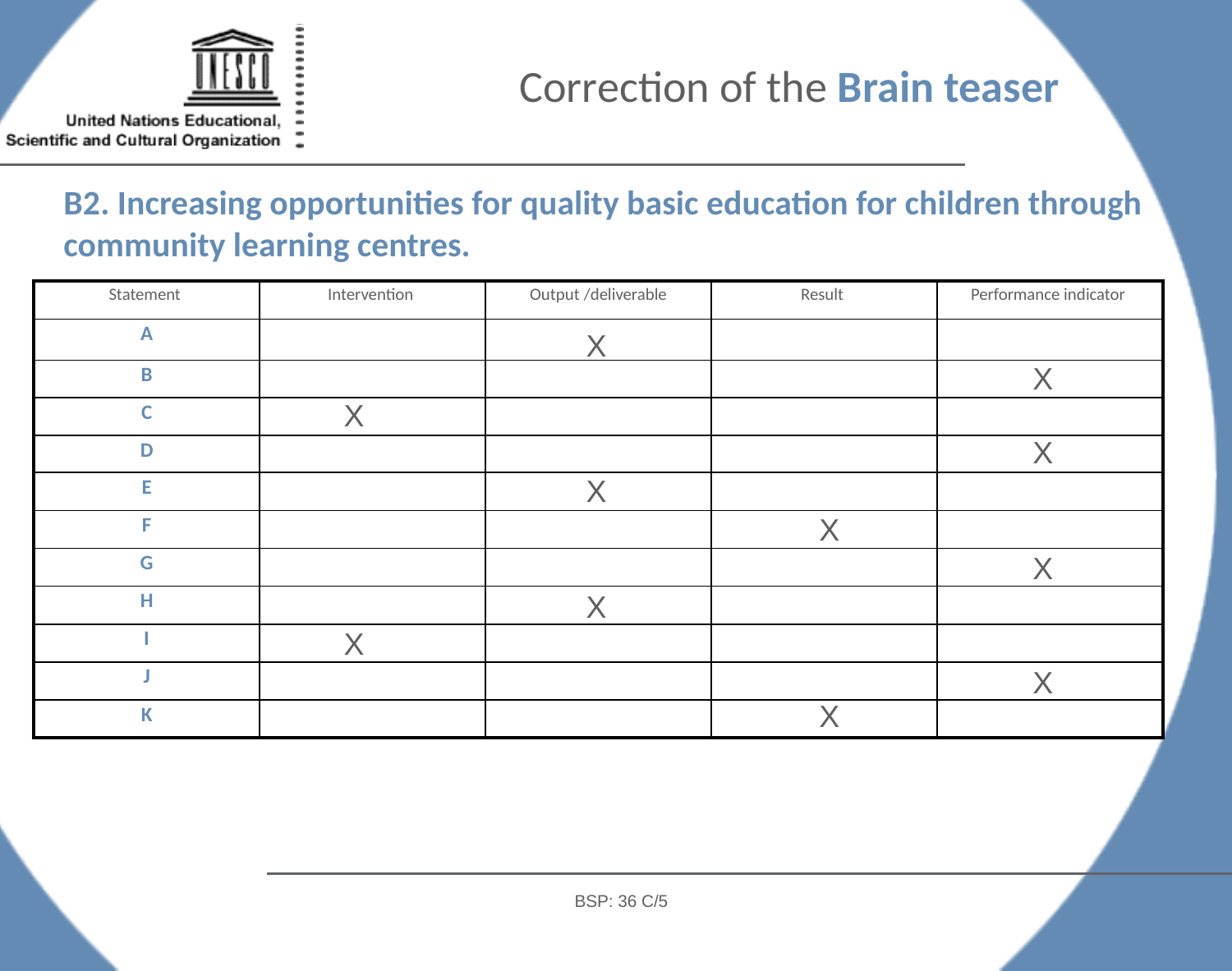

Correction of the Brain teaser
B2. Increasing opportunities for quality basic education for children through community learning centres.
| Statement | Intervention | Output /deliverable | Result | Performance indicator |
| --- | --- | --- | --- | --- |
| A |  |  |  |  |
| B |  |  |  |  |
| C |  |  |  |  |
| D |  |  |  |  |
| E |  |  |  |  |
| F |  |  |  |  |
| G |  |  |  |  |
| H |  |  |  |  |
| I |  |  |  |  |
| J |  |  |  |  |
| K |  |  |  |  |
X
X
X
X
X
X
X
X
X
X
X
BSP: 36 C/5